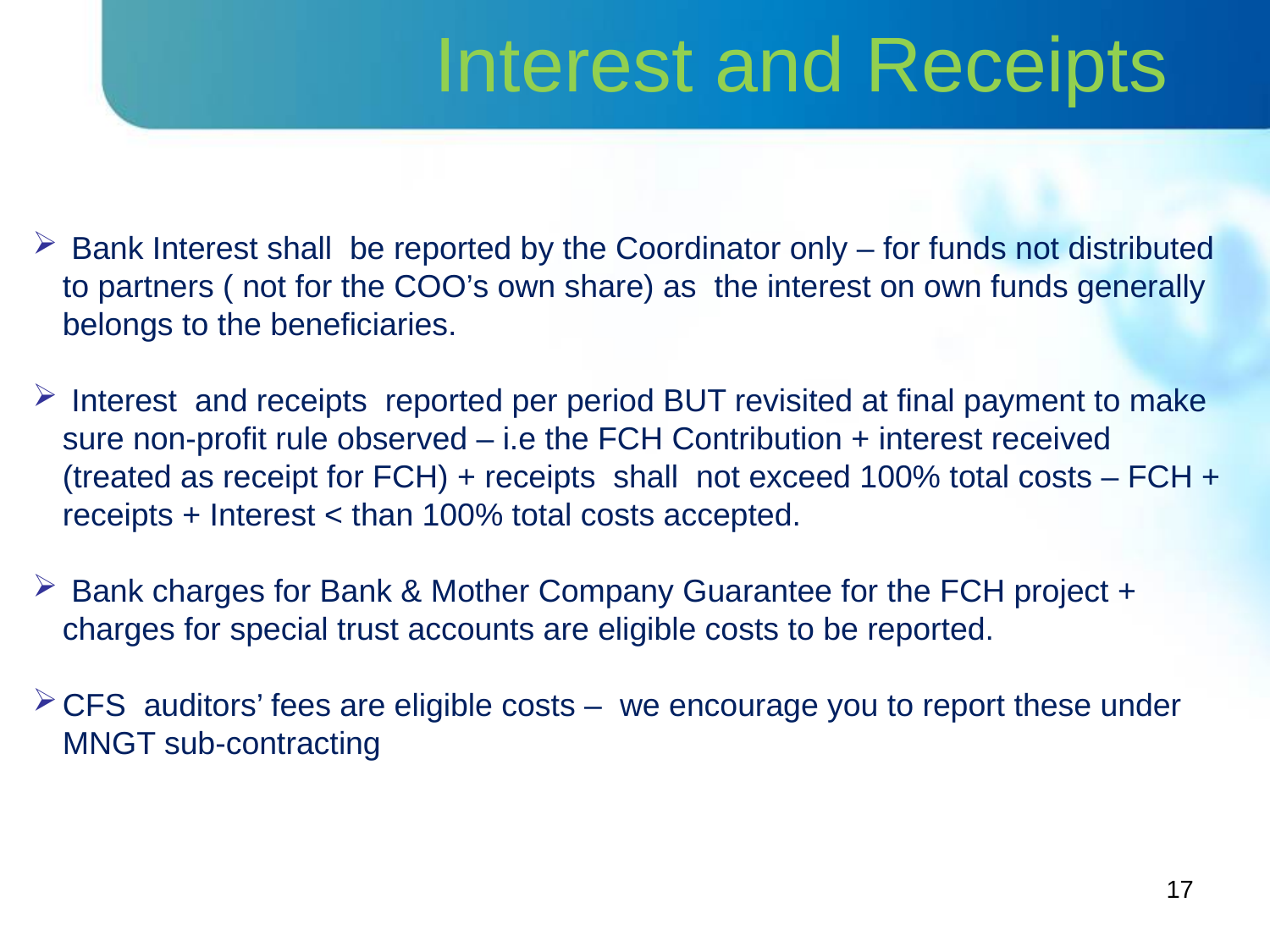

# Interest and Receipts
 Bank Interest shall  be reported by the Coordinator only – for funds not distributed to partners ( not for the COO’s own share) as  the interest on own funds generally belongs to the beneficiaries.

 Interest  and receipts  reported per period BUT revisited at final payment to make sure non-profit rule observed – i.e the FCH Contribution + interest received  (treated as receipt for FCH) + receipts  shall  not exceed 100% total costs – FCH + receipts + Interest < than 100% total costs accepted.

 Bank charges for Bank & Mother Company Guarantee for the FCH project +  charges for special trust accounts are eligible costs to be reported.

CFS  auditors’ fees are eligible costs –  we encourage you to report these under MNGT sub-contracting

17